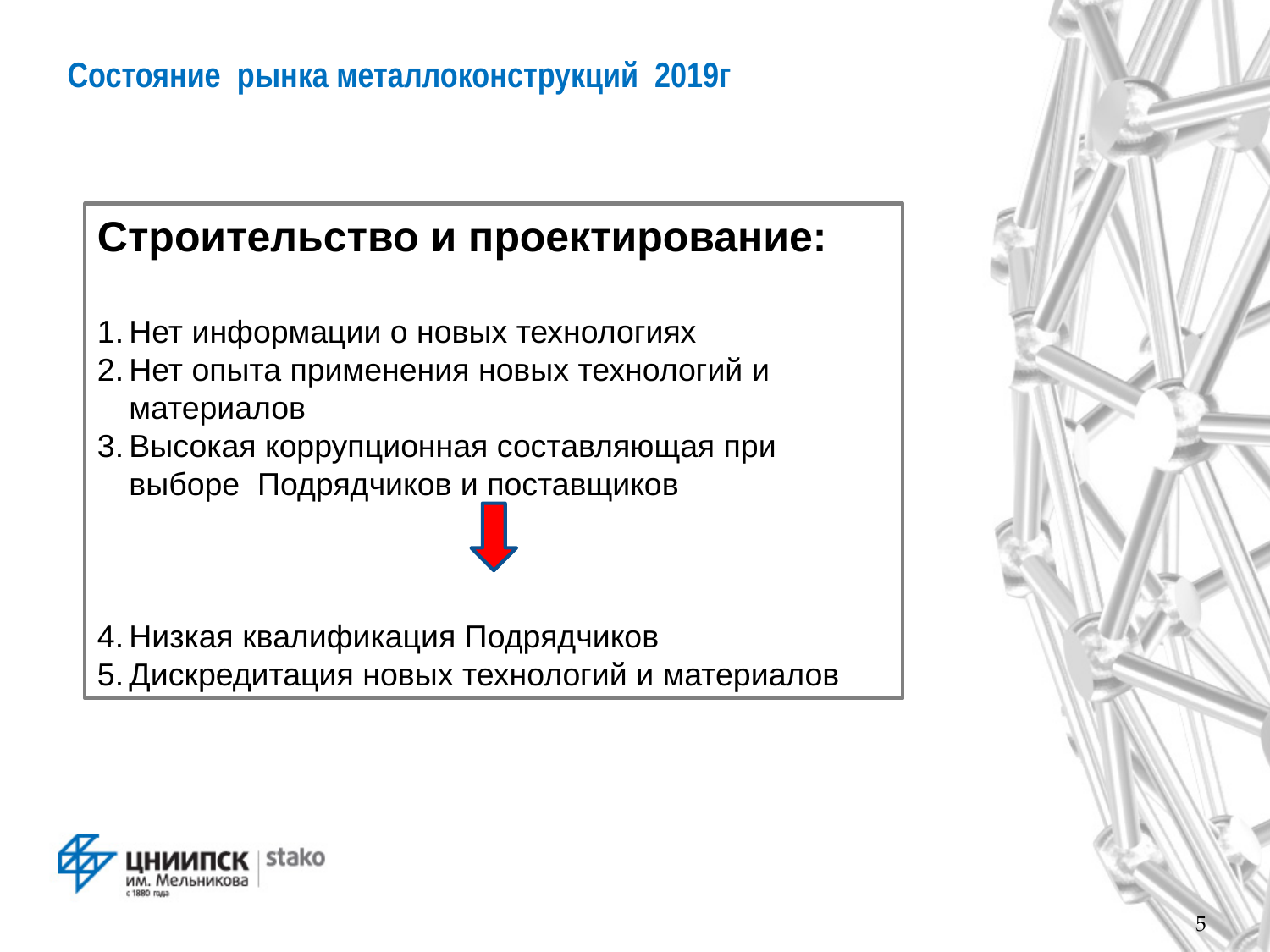

Состояние  рынка металлоконструкций  2019г

Строительство и проектирование:

Нет информации о новых технологиях
Нет опыта применения новых технологий и материалов
Высокая коррупционная составляющая при выборе  Подрядчиков и поставщиков

Низкая квалификация Подрядчиков
Дискредитация новых технологий и материалов

5